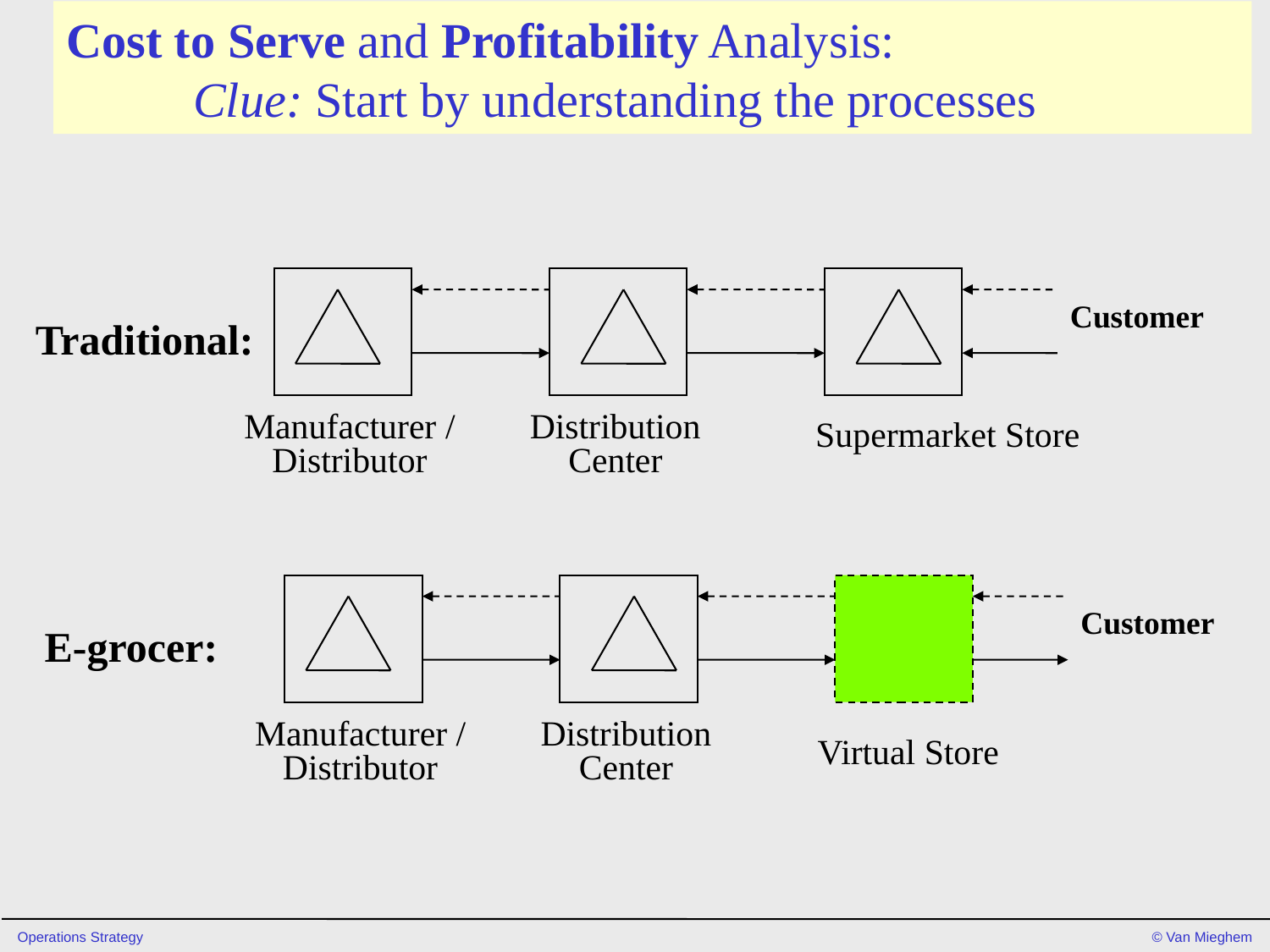

# Cost to Serve and Profitability Analysis: Clue: Start by understanding the processes

Customer
Traditional:

Manufacturer /
Distributor
Distribution
Center
Supermarket Store

Customer
E-grocer:

Manufacturer /
Distributor
Distribution
Center
Virtual Store